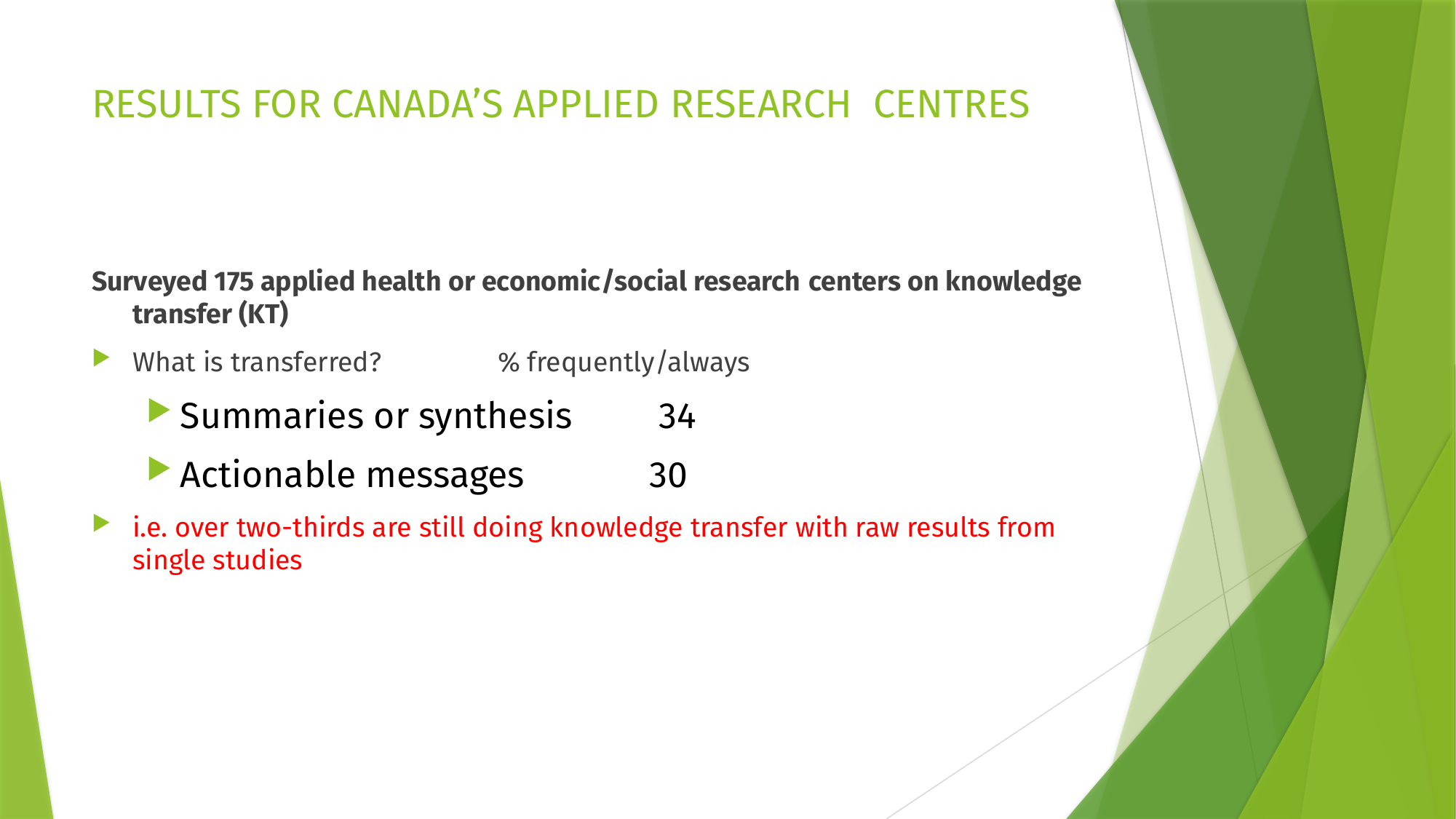

RESULTS FOR CANADA’S APPLIED RESEARCH  CENTRES
Surveyed 175 applied health or economic/social research centers on knowledge transfer (KT)
What is transferred?                % frequently/always
Summaries or synthesis         34
Actionable messages             30
i.e. over two-thirds are still doing knowledge transfer with raw results from single studies